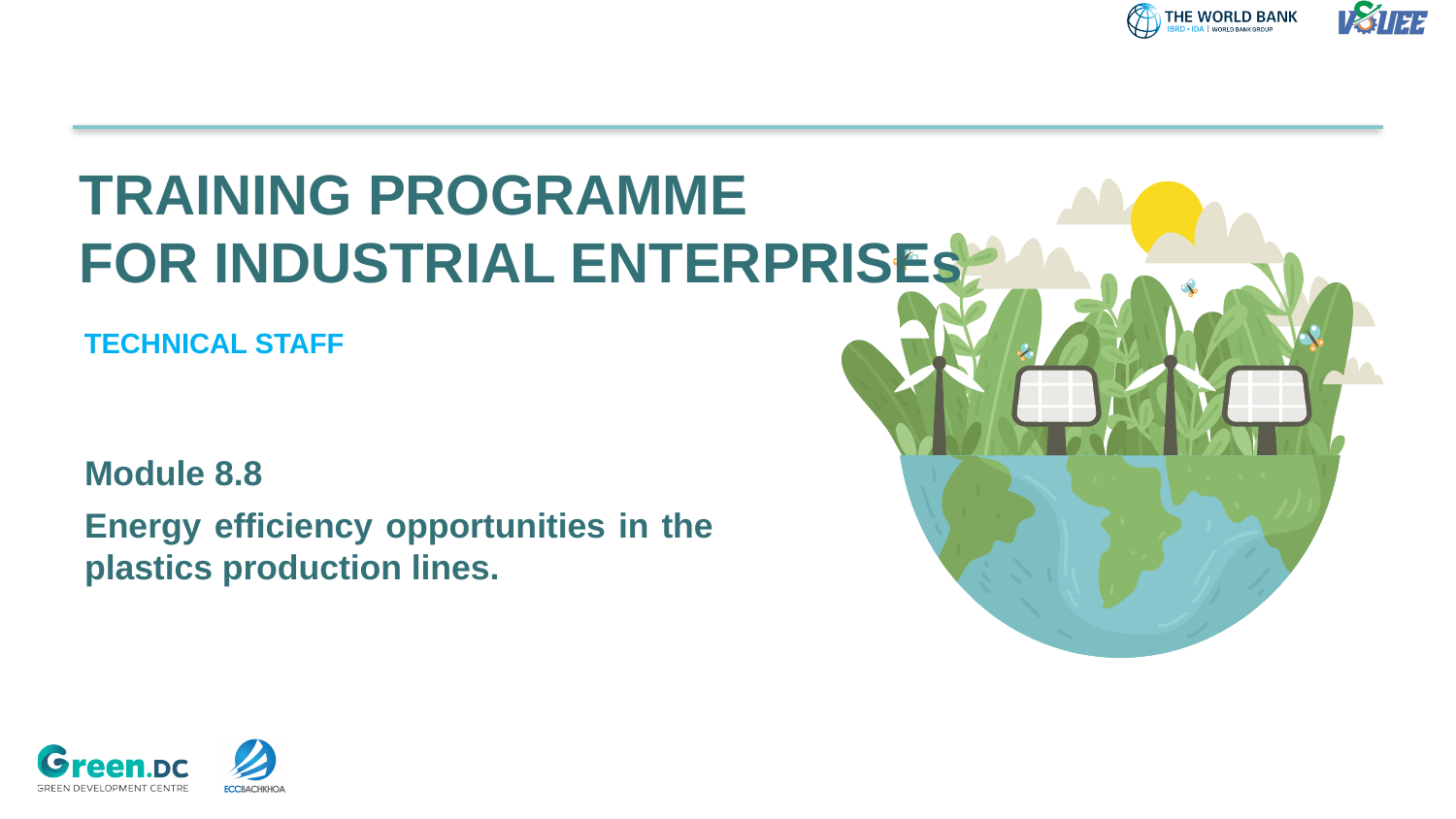

TRAINING PROGRAMME
FOR INDUSTRIAL ENTERPRISEs

TECHNICAL STAFF
Module 8.8
Energy efficiency opportunities in the plastics production lines.